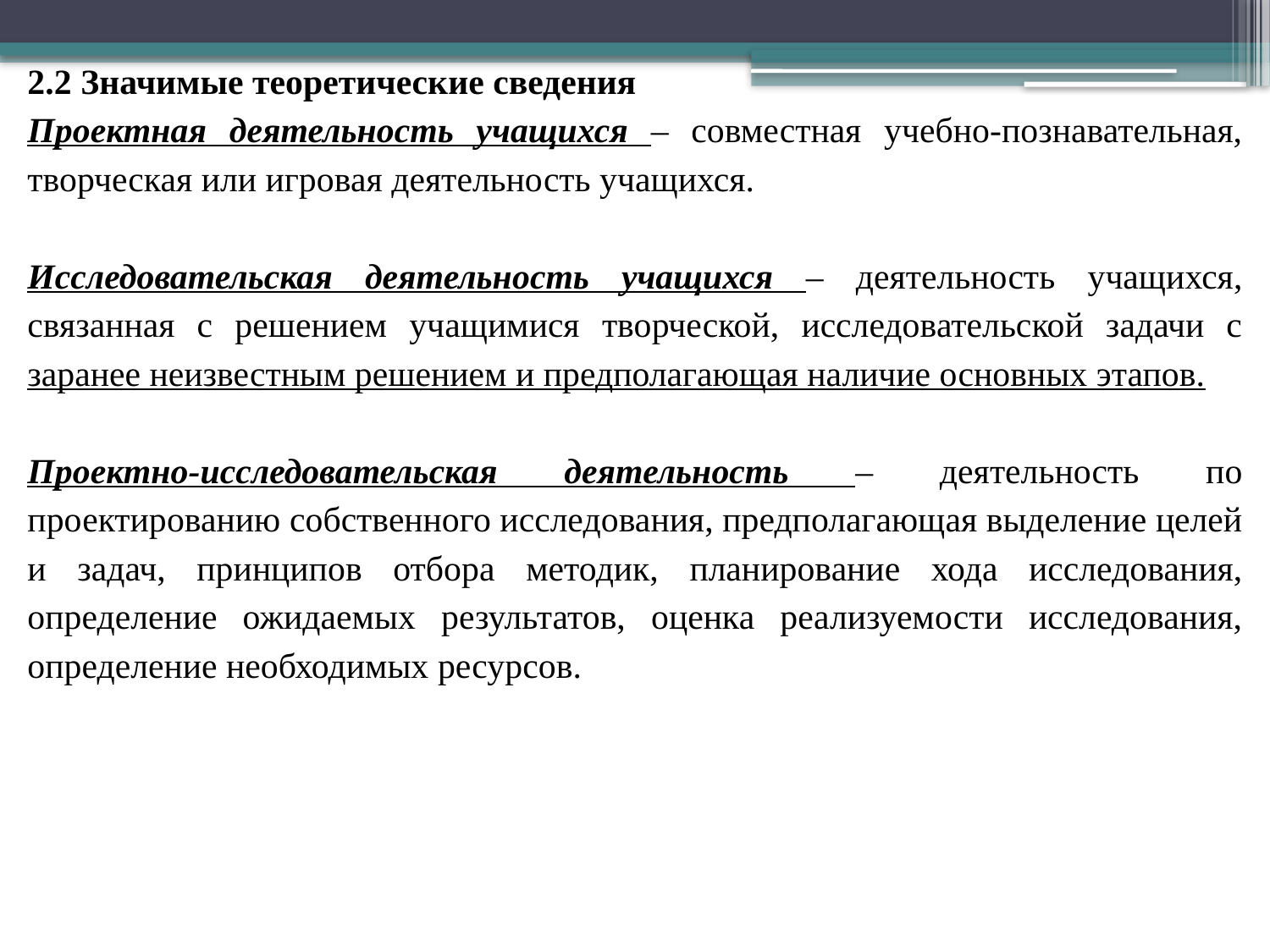

2.2 Значимые теоретические сведения
Проектная деятельность учащихся – совместная учебно-познавательная, творческая или игровая деятельность учащихся.

Исследовательская деятельность учащихся – деятельность учащихся, связанная с решением учащимися творческой, исследовательской задачи с заранее неизвестным решением и предполагающая наличие основных этапов.

Проектно-исследовательская деятельность – деятельность по проектированию собственного исследования, предполагающая выделение целей и задач, принципов отбора методик, планирование хода исследования, определение ожидаемых результатов, оценка реализуемости исследования, определение необходимых ресурсов.